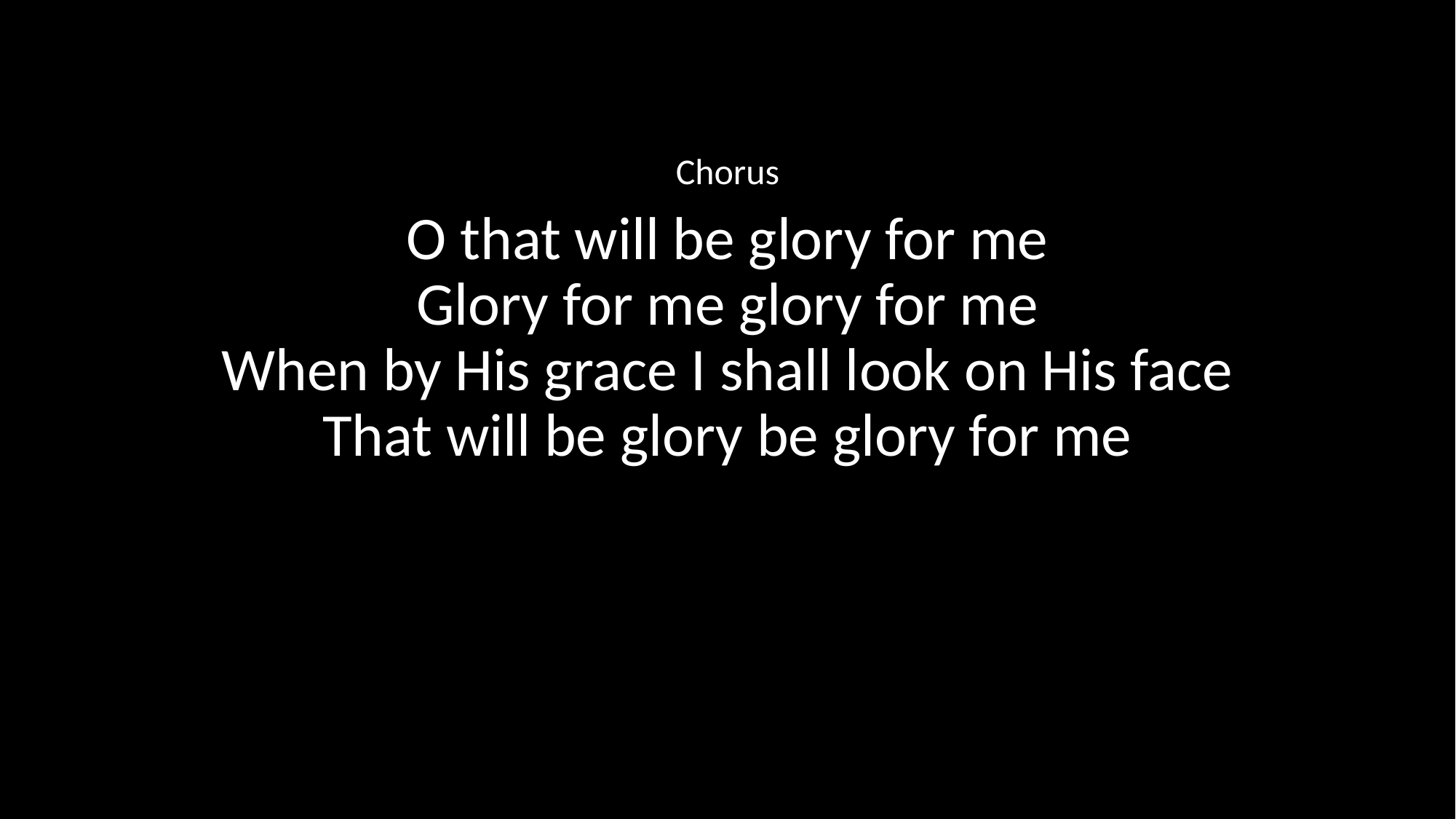

Chorus
O that will be glory for me
Glory for me glory for me
When by His grace I shall look on His face
That will be glory be glory for me